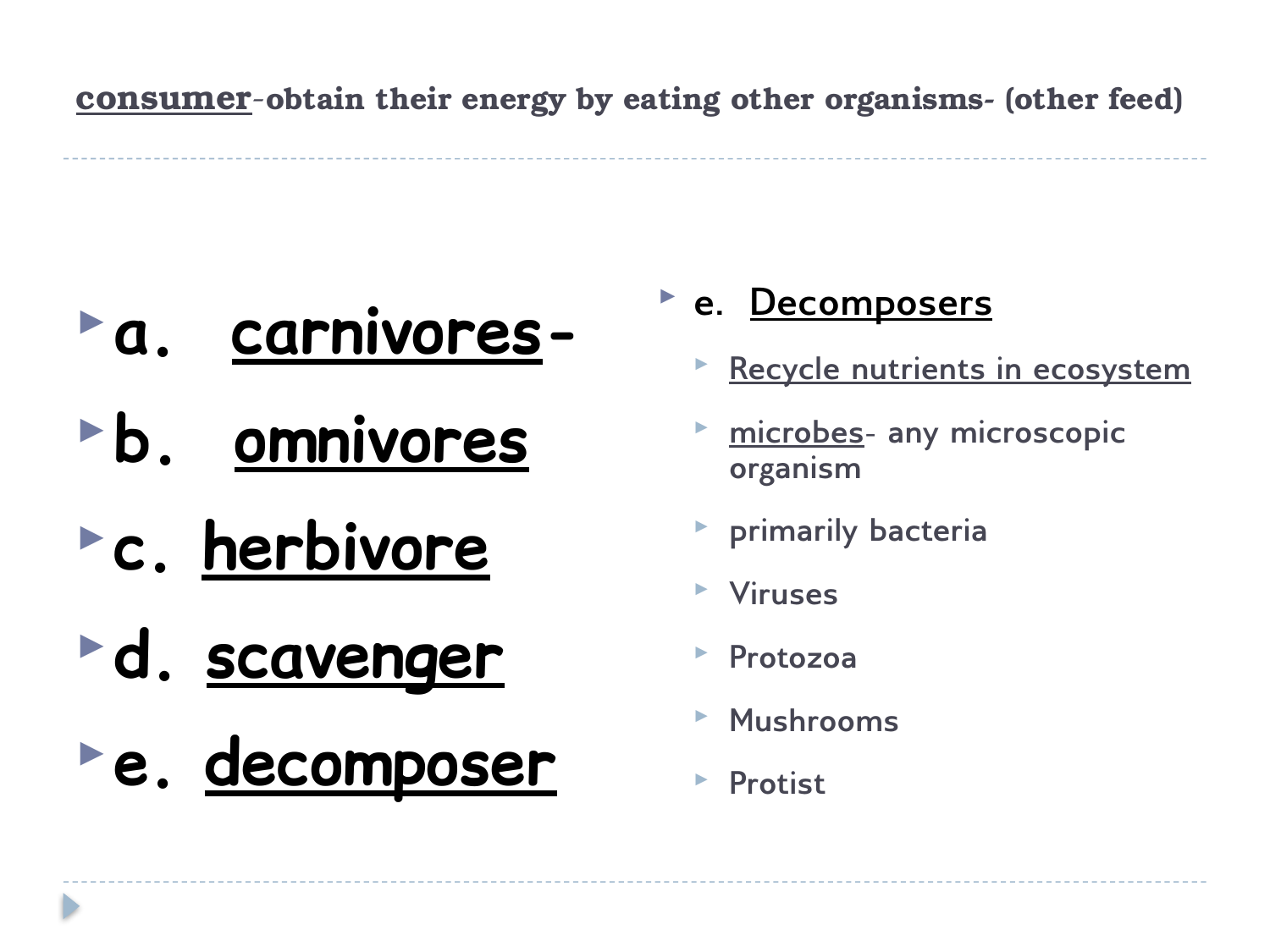

# consumer-obtain their energy by eating other organisms- (other feed)

a.  carnivores-
b.  omnivores
c. herbivore
d. scavenger
e. decomposer
e.  Decomposers
Recycle nutrients in ecosystem
microbes- any microscopic organism
primarily bacteria
Viruses
Protozoa
Mushrooms
Protist